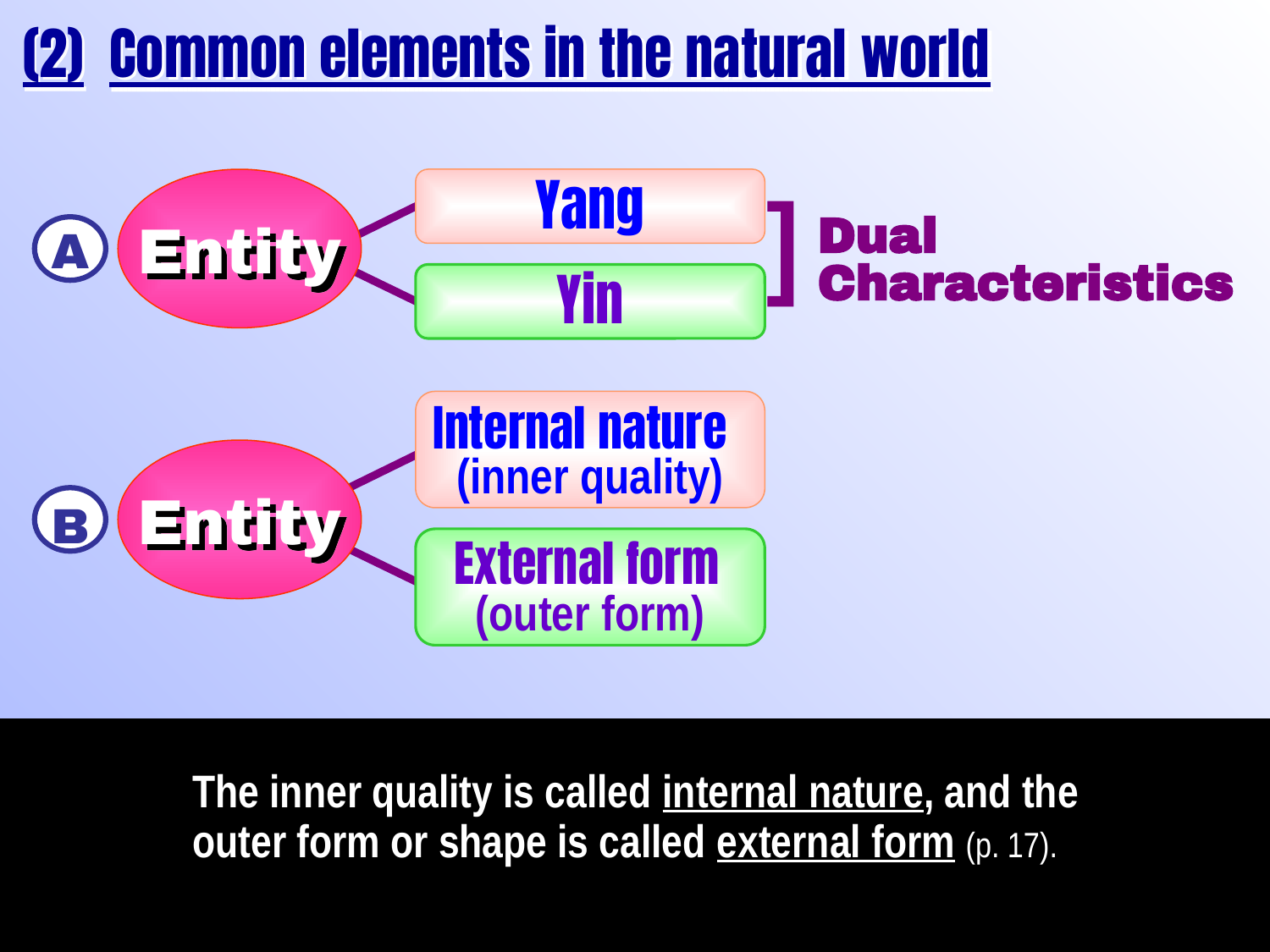

(2)
  Common elements in the natural world
Entity

Yang
Dual
Characteristics

]
A

Yin

(inner quality)
Internal nature
Entity

B

(outer form)
External form

The inner quality is called internal nature, and the outer form or shape is called external form (p. 17).